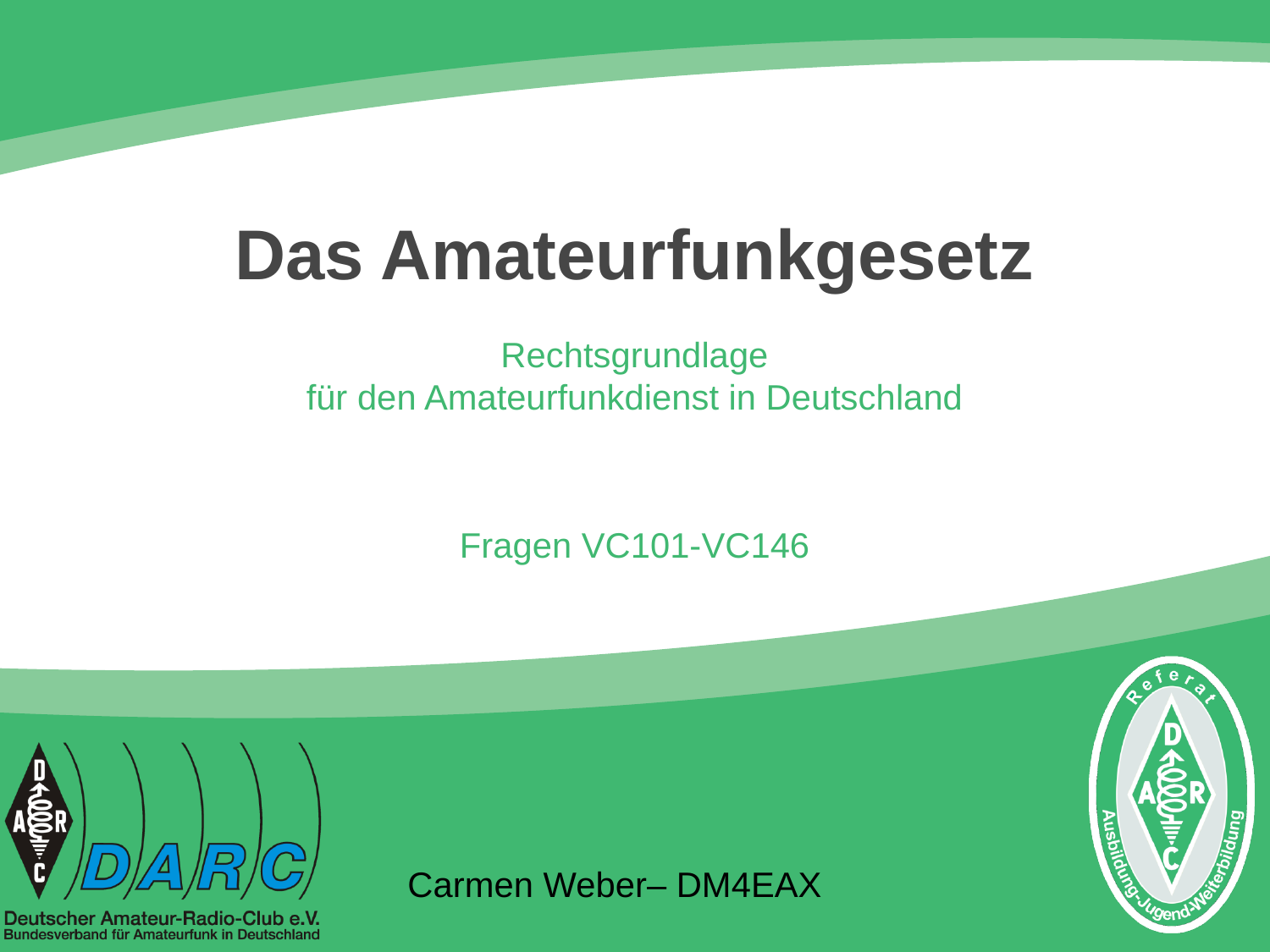

# Das Amateurfunkgesetz
Rechtsgrundlage
für den Amateurfunkdienst in Deutschland

Fragen VC101-VC146
Carmen Weber– DM4EAX